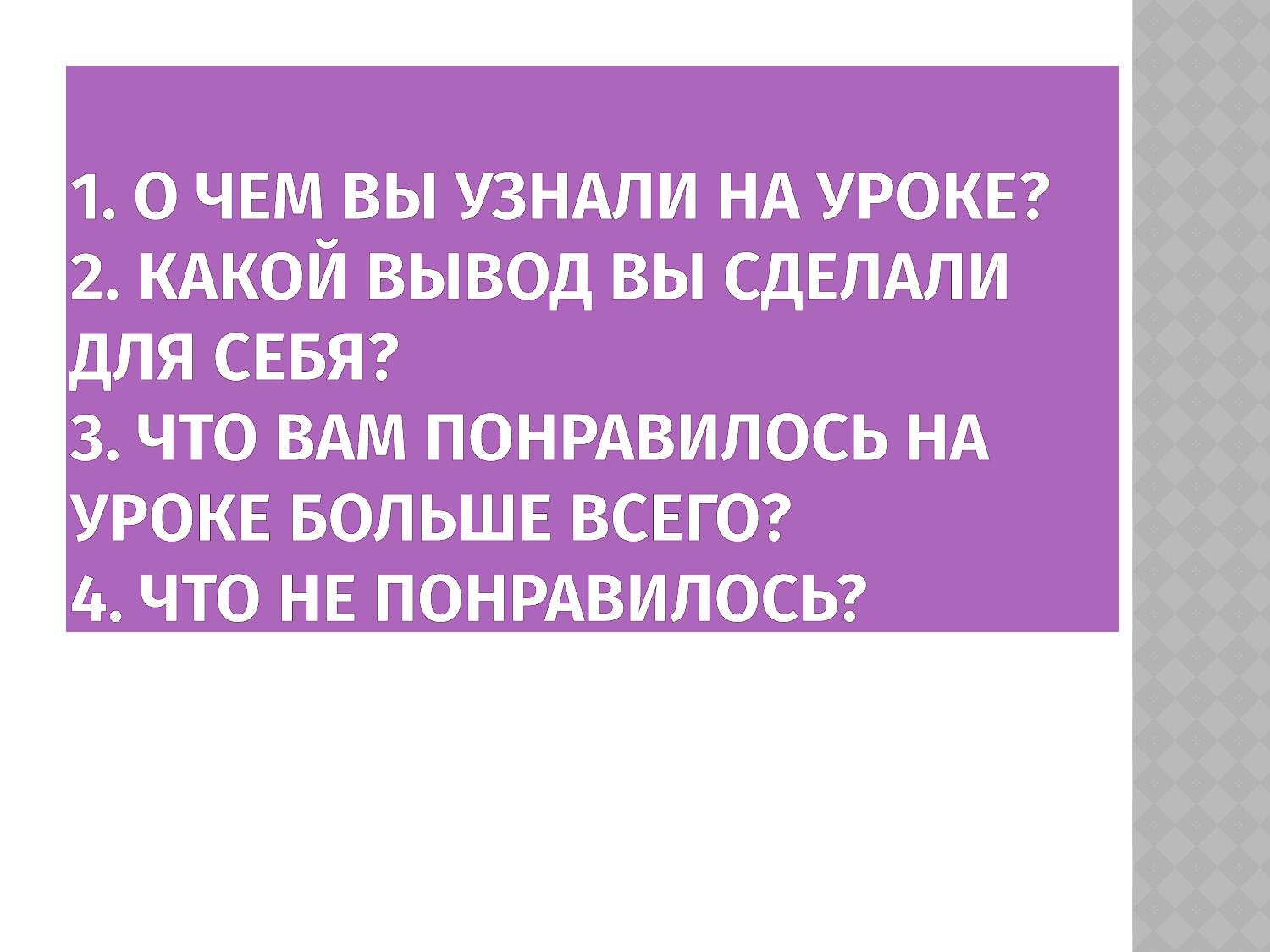

# 1. О чем вы узнали на уроке? 2. Какой вывод вы сделали для себя? 3. что вам понравилось на уроке больше всего? 4. Что не понравилось?